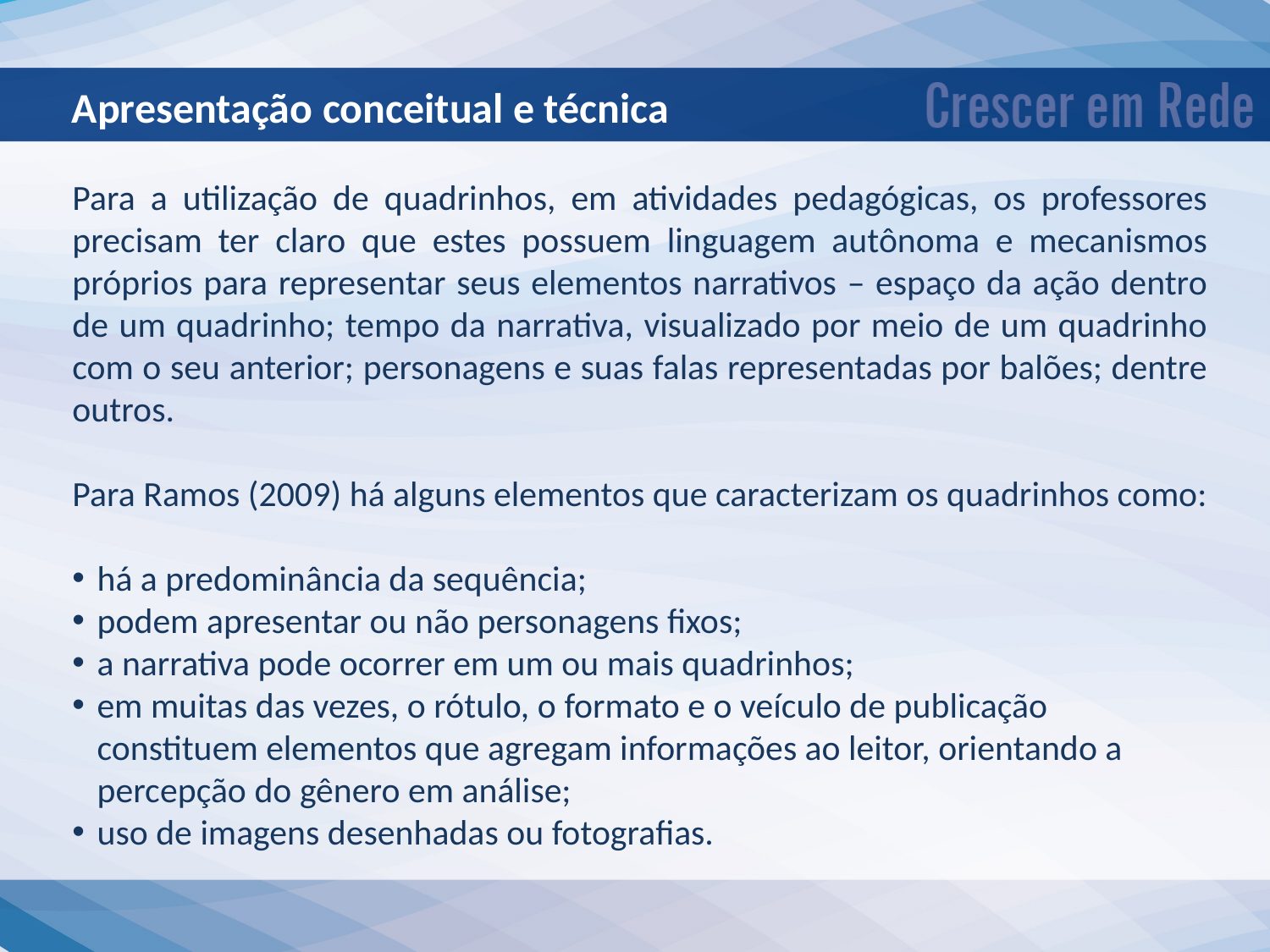

Apresentação conceitual e técnica
Para a utilização de quadrinhos, em atividades pedagógicas, os professores precisam ter claro que estes possuem linguagem autônoma e mecanismos próprios para representar seus elementos narrativos – espaço da ação dentro de um quadrinho; tempo da narrativa, visualizado por meio de um quadrinho com o seu anterior; personagens e suas falas representadas por balões; dentre outros.

Para Ramos (2009) há alguns elementos que caracterizam os quadrinhos como:

há a predominância da sequência;
podem apresentar ou não personagens fixos;
a narrativa pode ocorrer em um ou mais quadrinhos;
em muitas das vezes, o rótulo, o formato e o veículo de publicação constituem elementos que agregam informações ao leitor, orientando a percepção do gênero em análise;
uso de imagens desenhadas ou fotografias.